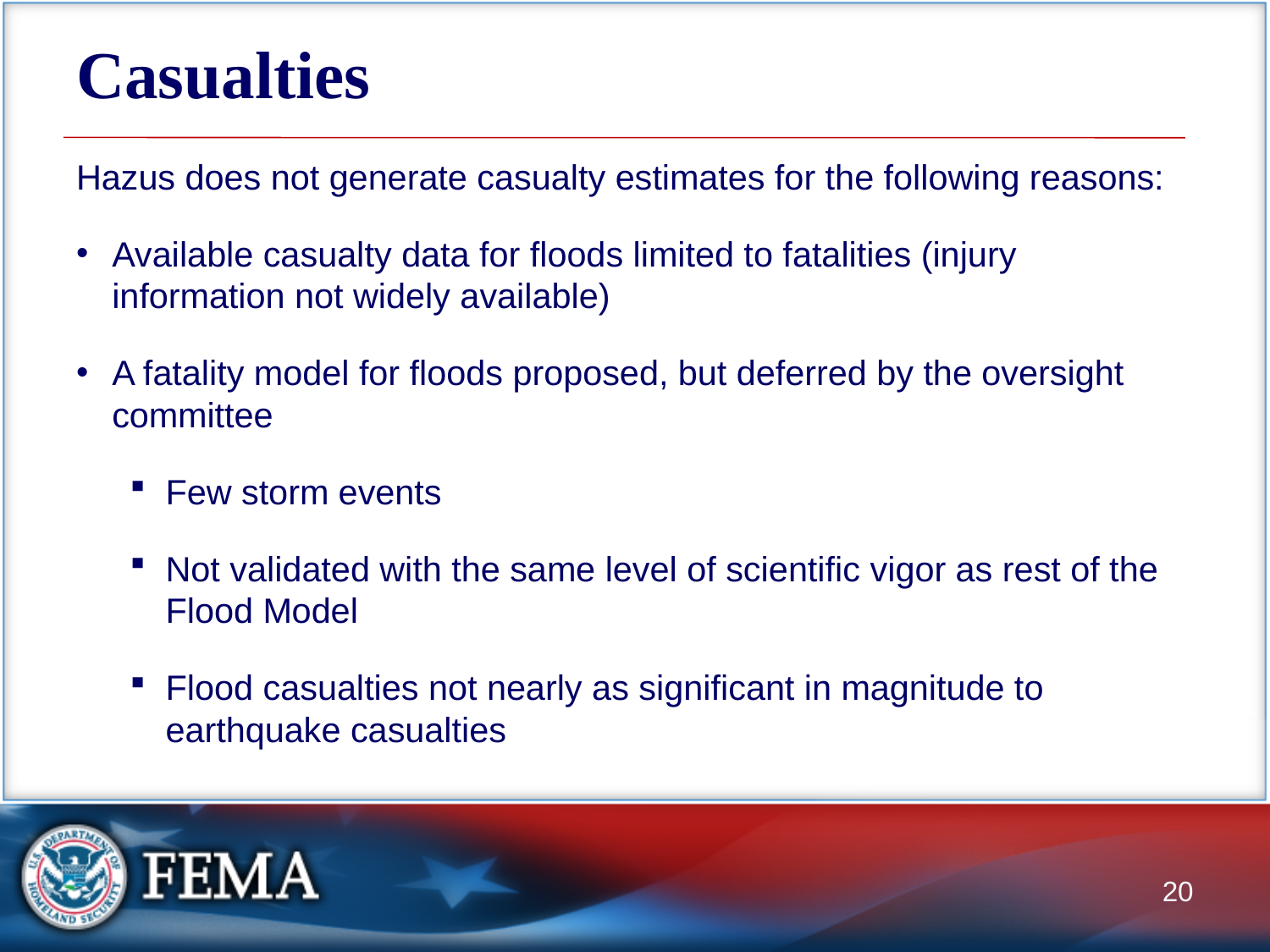

# Casualties
Hazus does not generate casualty estimates for the following reasons:
Available casualty data for floods limited to fatalities (injury information not widely available)
A fatality model for floods proposed, but deferred by the oversight committee
Few storm events
Not validated with the same level of scientific vigor as rest of the Flood Model
Flood casualties not nearly as significant in magnitude to earthquake casualties
20